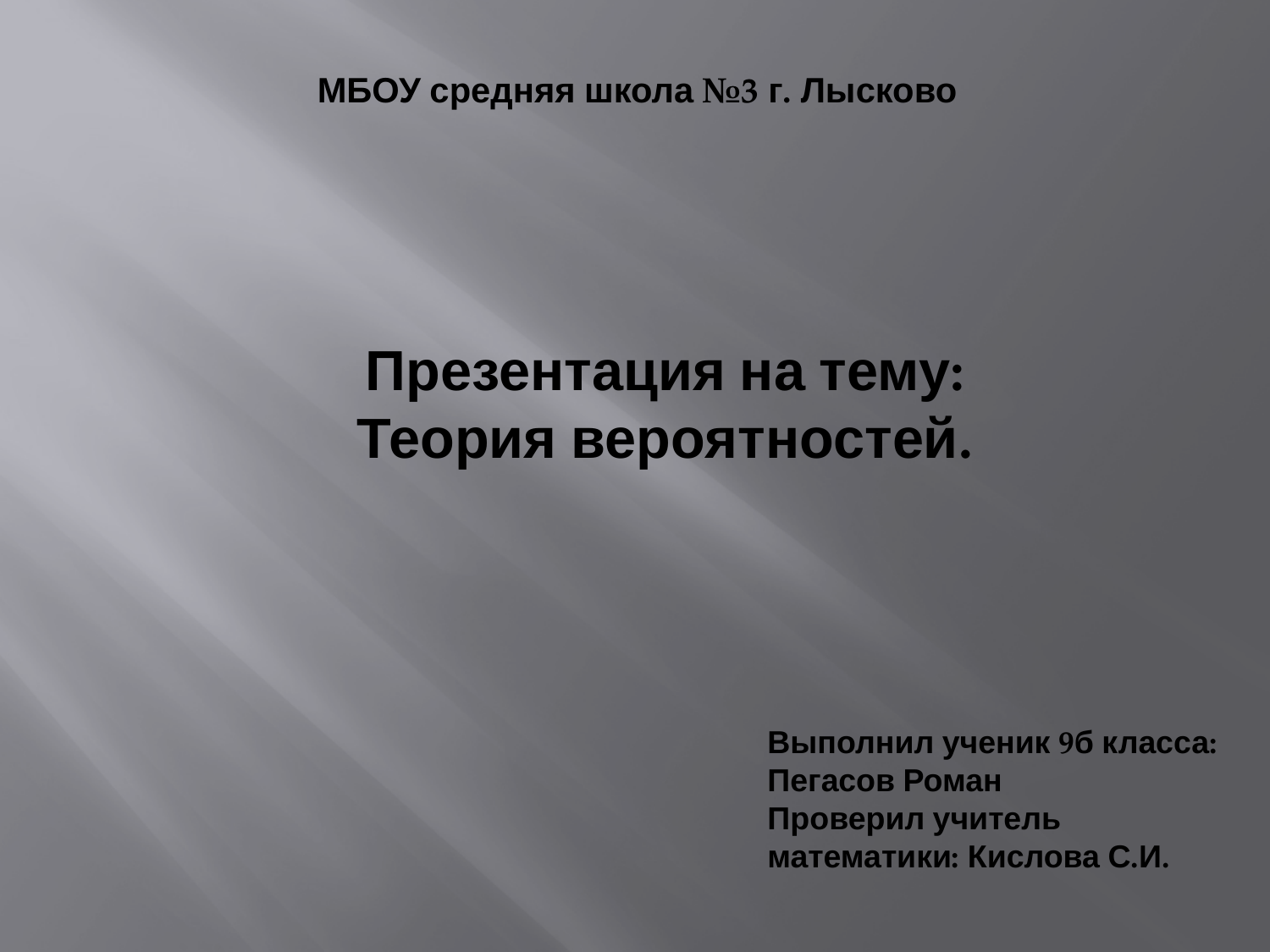

МБОУ средняя школа №3 г. Лысково
Презентация на тему: Теория вероятностей.
Выполнил ученик 9б класса: Пегасов Роман
Проверил учитель математики: Кислова С.И.